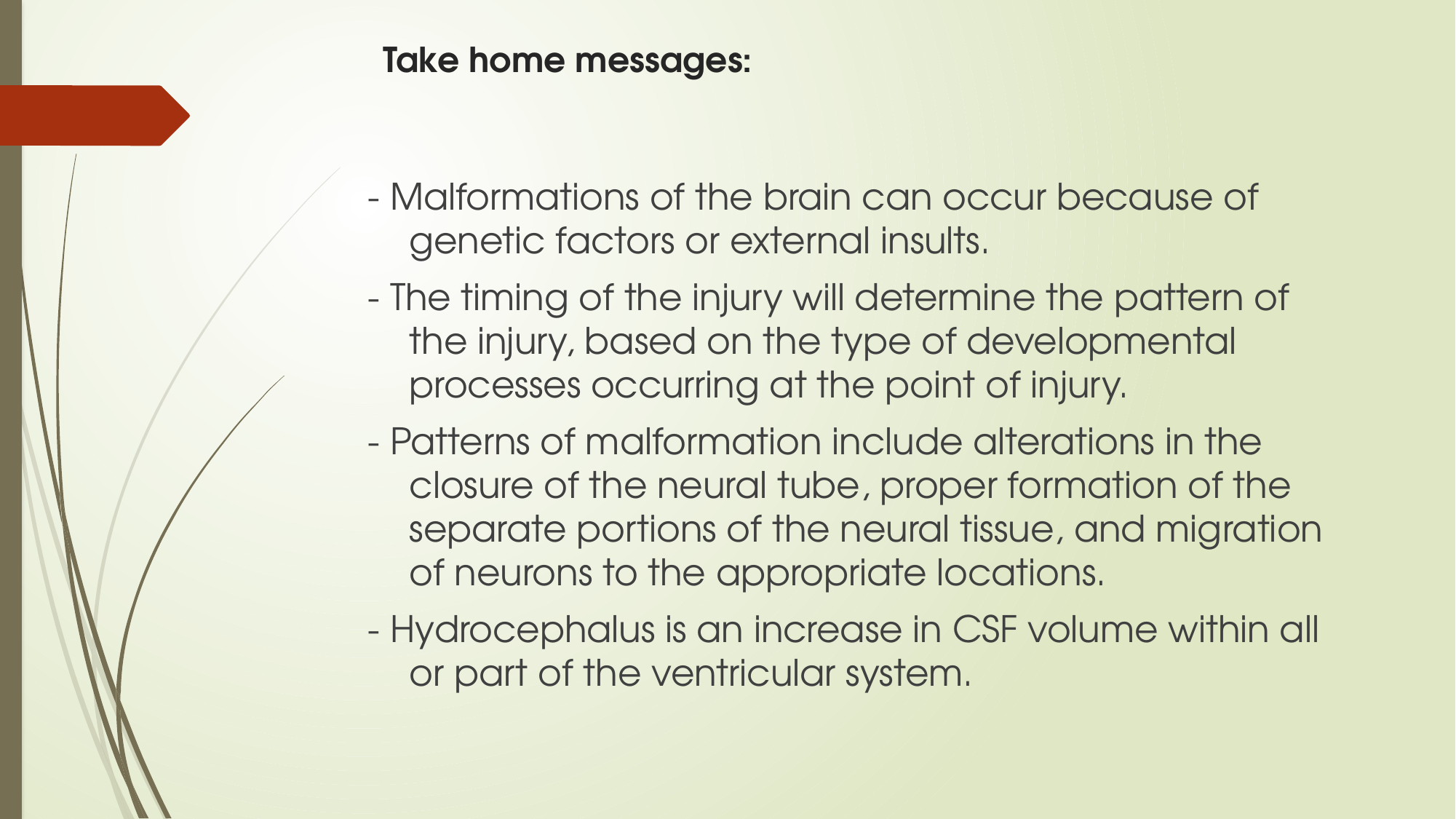

# Take home messages:
- Malformations of the brain can occur because of genetic factors or external insults.
- The timing of the injury will determine the pattern of the injury, based on the type of developmental processes occurring at the point of injury.
- Patterns of malformation include alterations in the closure of the neural tube, proper formation of the separate portions of the neural tissue, and migration of neurons to the appropriate locations.
- Hydrocephalus is an increase in CSF volume within all or part of the ventricular system.